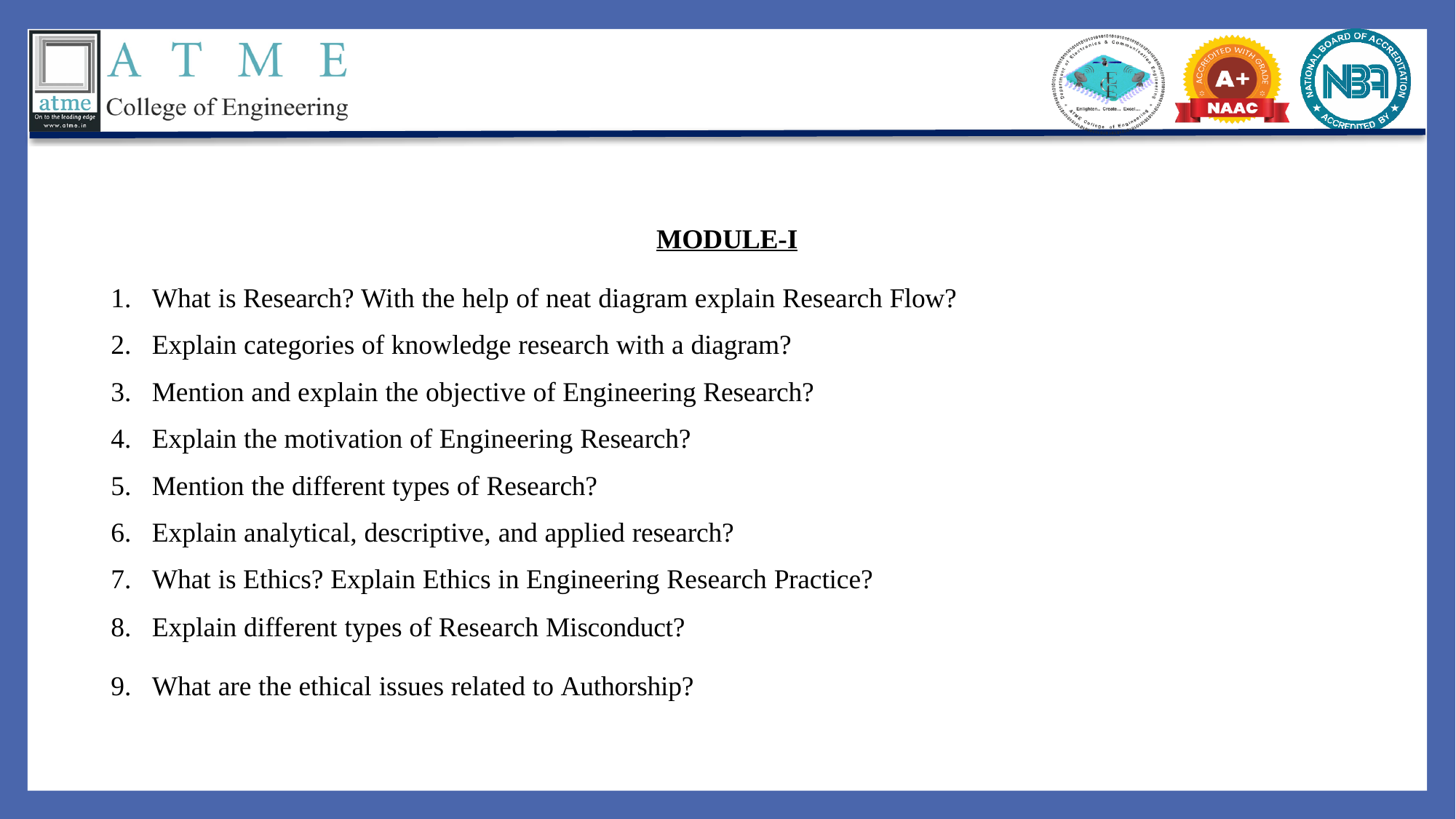

MODULE-I
What is Research? With the help of neat diagram explain Research Flow?
Explain categories of knowledge research with a diagram?
Mention and explain the objective of Engineering Research?
Explain the motivation of Engineering Research?
Mention the different types of Research?
Explain analytical, descriptive, and applied research?
What is Ethics? Explain Ethics in Engineering Research Practice?
Explain different types of Research Misconduct?
What are the ethical issues related to Authorship?